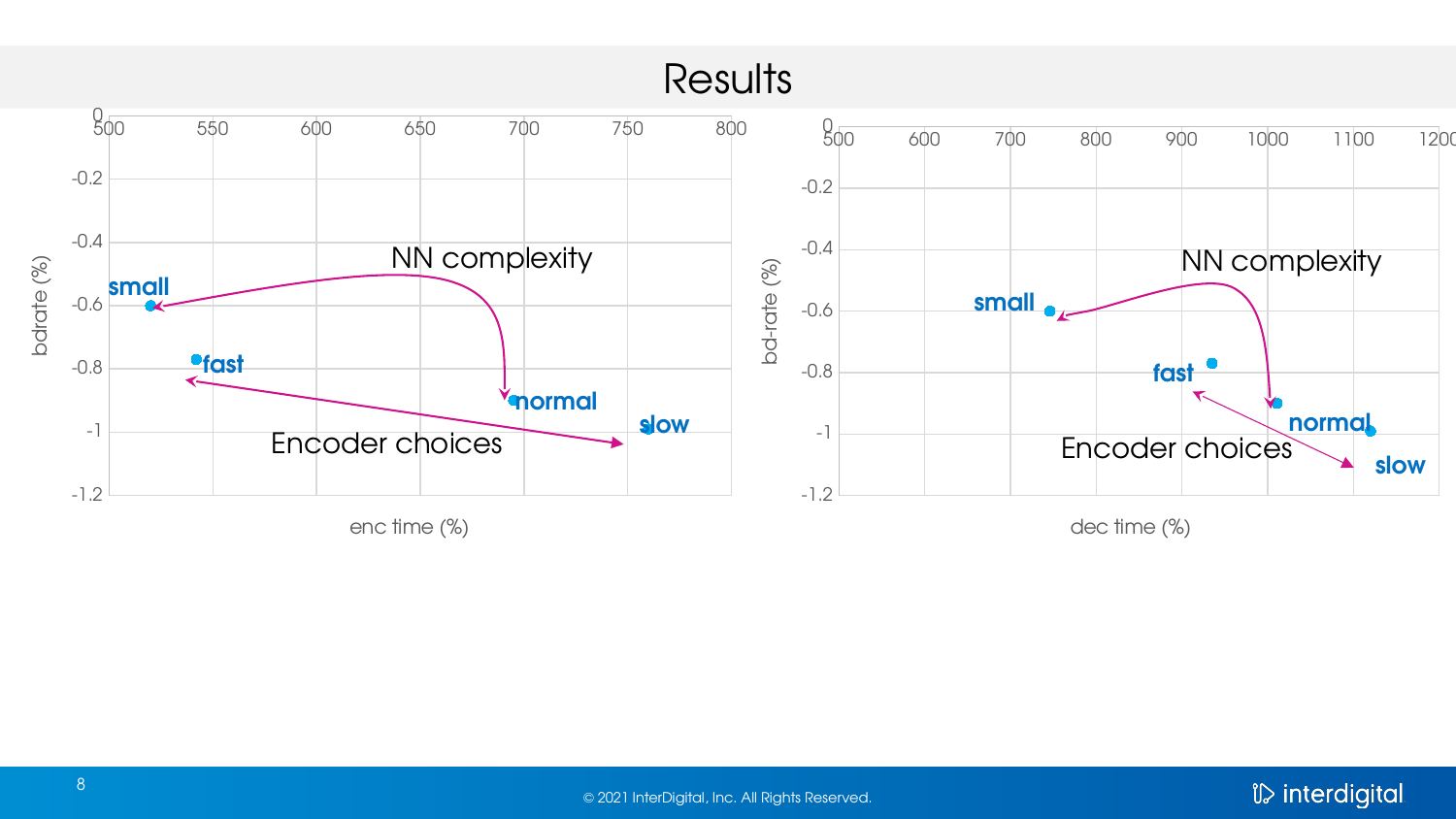

Results

### Chart

| Category |  |
|---|---|

### Chart

| Category |  |
|---|---|
NN complexity
NN complexity

small

small

fast
fast
normal
normal
slow
Encoder choices
Encoder choices
slow
8
© 2021 InterDigital, Inc. All Rights Reserved.